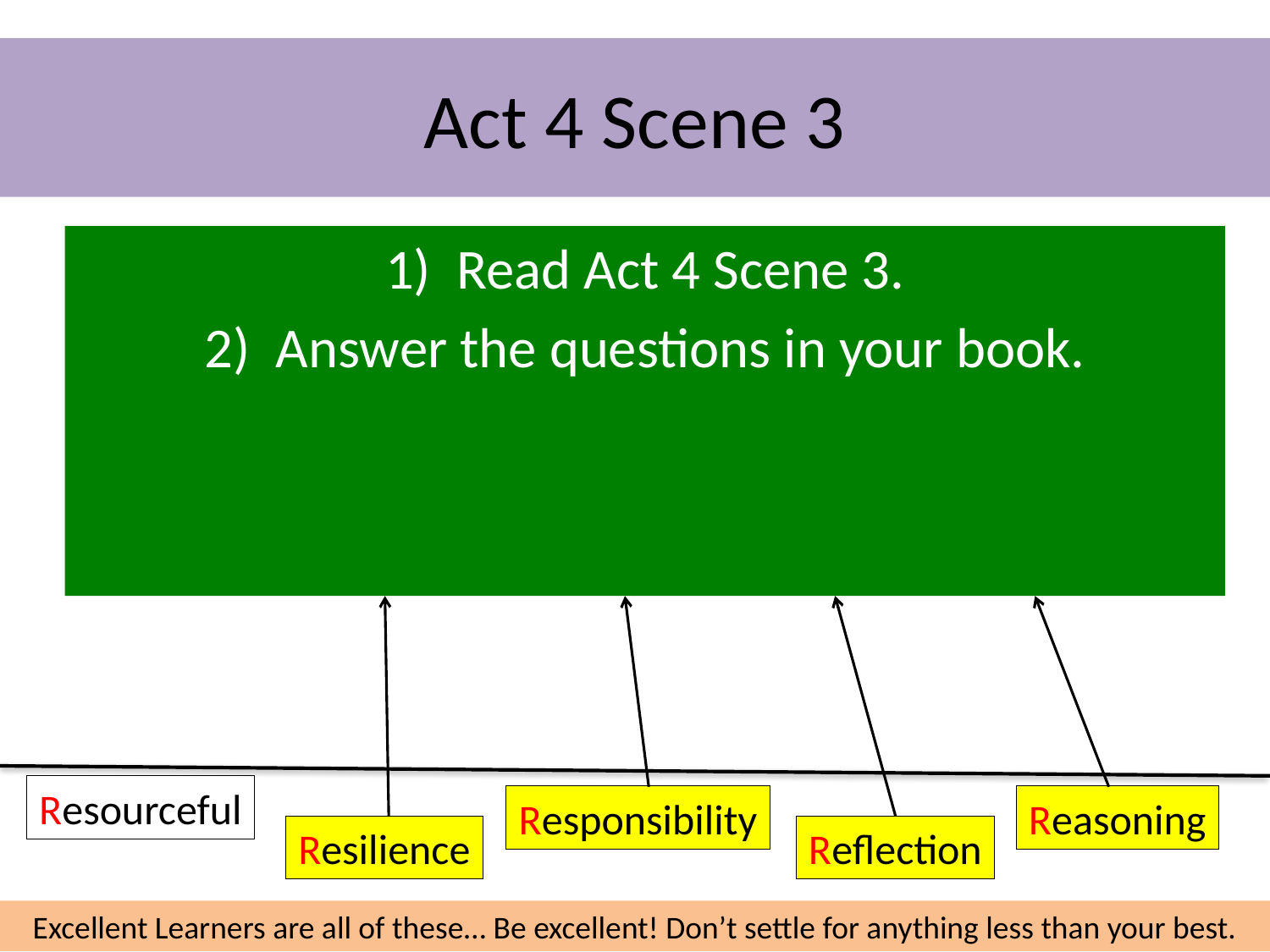

# Act 4 Scene 3
Read Act 4 Scene 3.
Answer the questions in your book.
Resourceful
Responsibility
Reasoning
Resilience
Reflection
Excellent Learners are all of these… Be excellent! Don’t settle for anything less than your best.